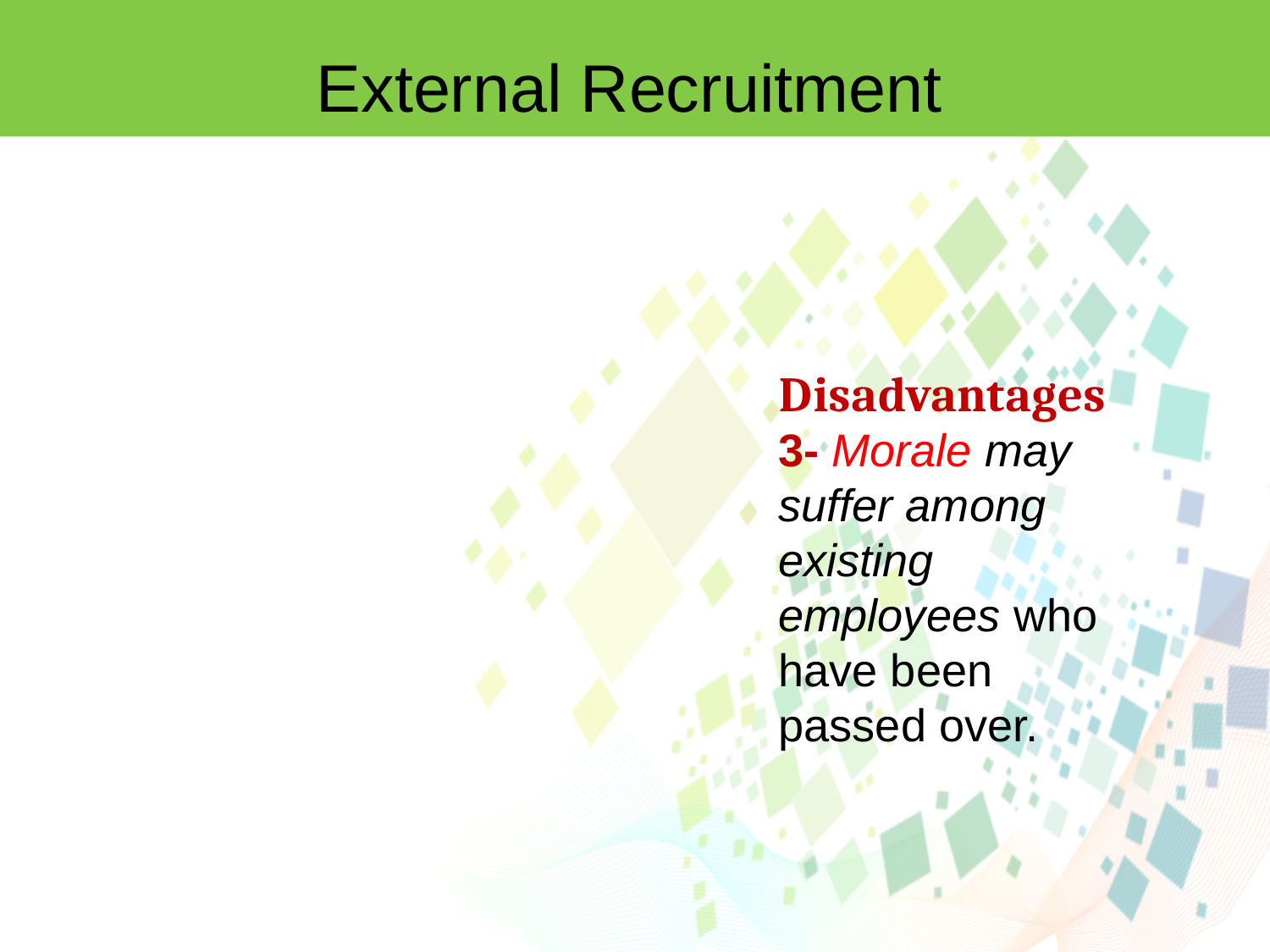

External Recruitment
Disadvantages
3- Morale may suffer among existing employees who have been passed over.